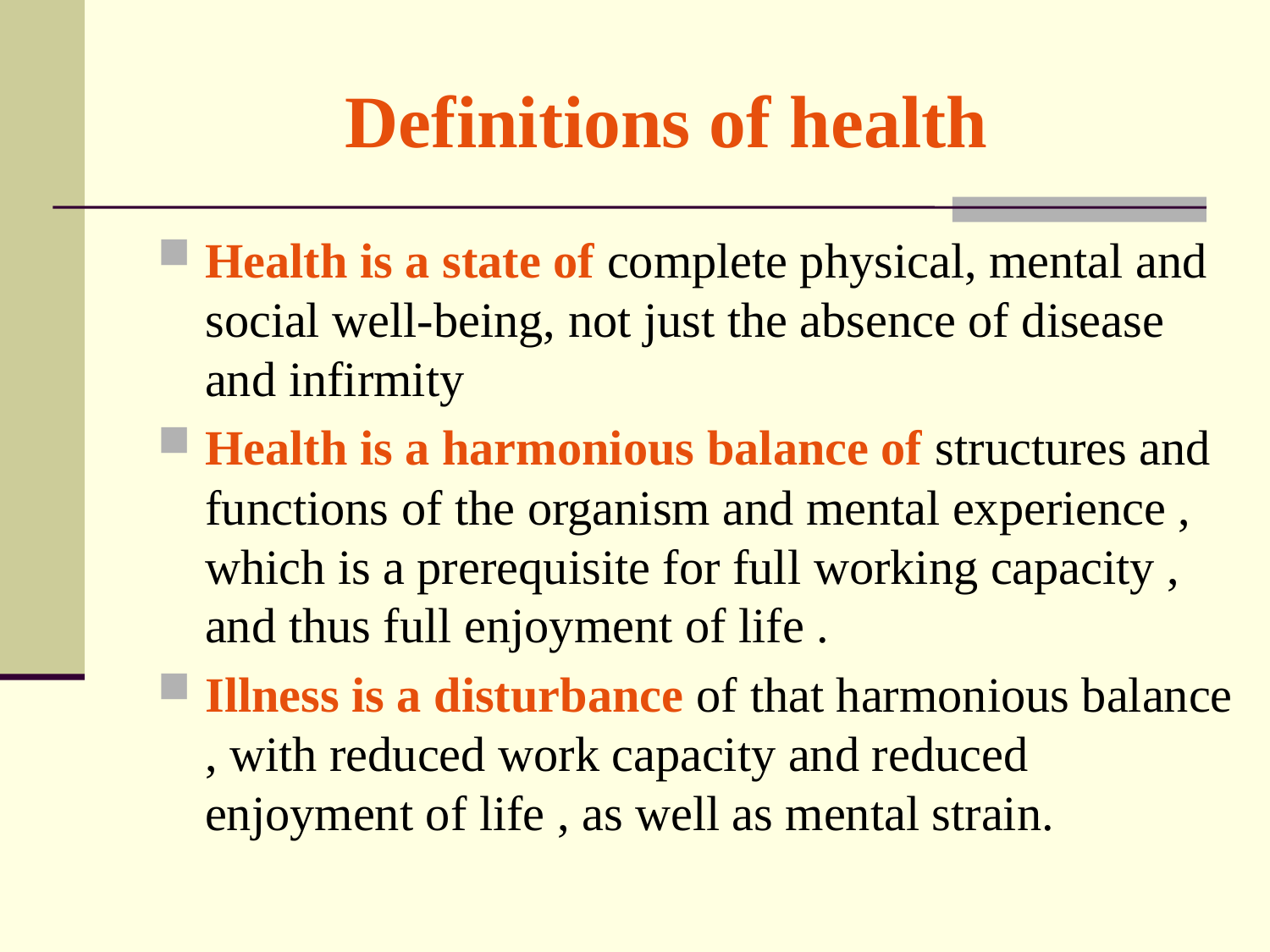

# Definitions of health
Health is a state of complete physical, mental and social well-being, not just the absence of disease and infirmity
Health is a harmonious balance of structures and functions of the organism and mental experience , which is a prerequisite for full working capacity , and thus full enjoyment of life .
Illness is a disturbance of that harmonious balance , with reduced work capacity and reduced enjoyment of life , as well as mental strain.